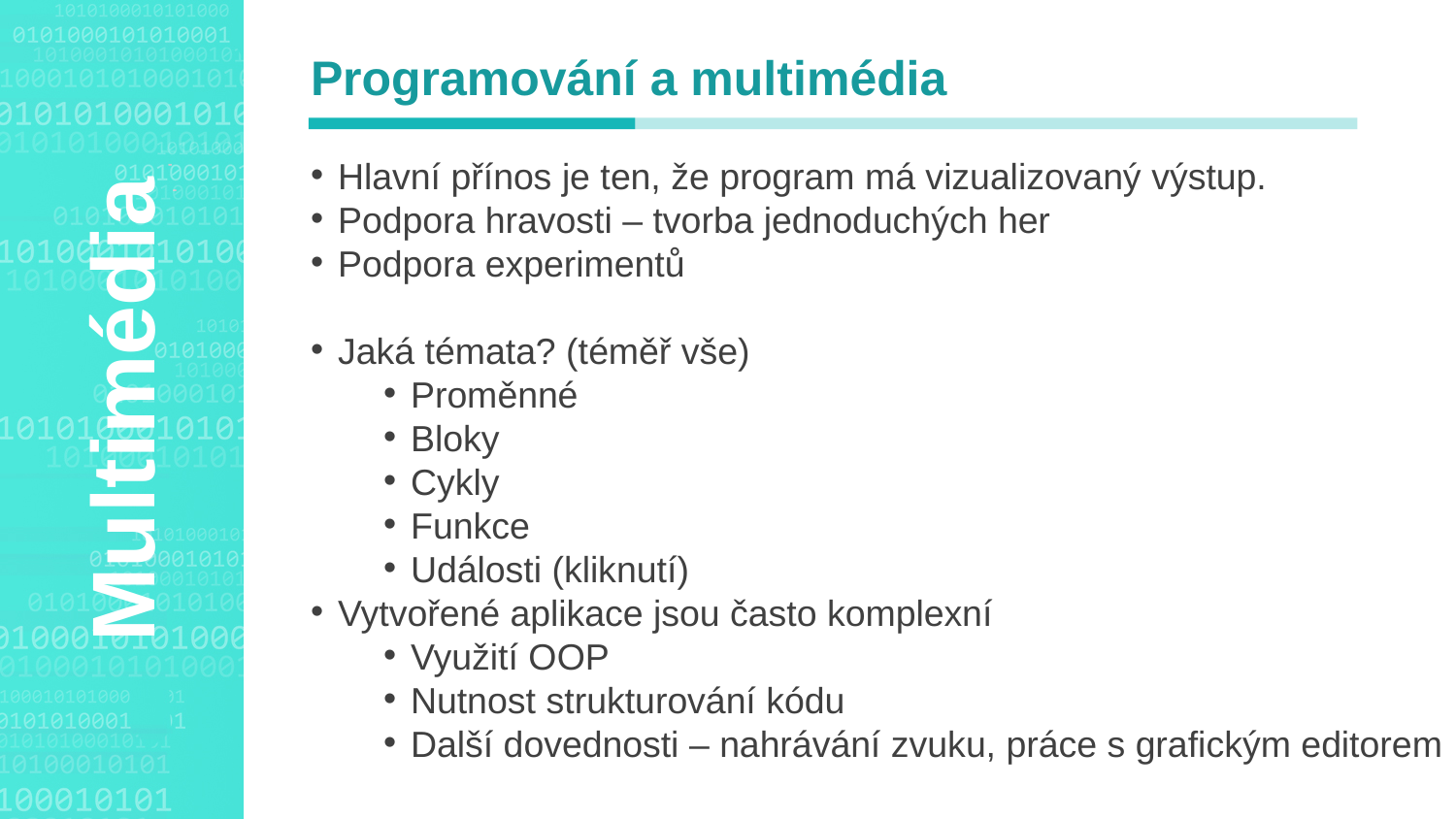

Programování a multimédia
Hlavní přínos je ten, že program má vizualizovaný výstup.
Podpora hravosti – tvorba jednoduchých her
Podpora experimentů

Jaká témata? (téměř vše)
Proměnné
Bloky
Cykly
Funkce
Události (kliknutí)
Vytvořené aplikace jsou často komplexní
Využití OOP
Nutnost strukturování kódu
Další dovednosti – nahrávání zvuku, práce s grafickým editorem

Agenda Style

Multimédia